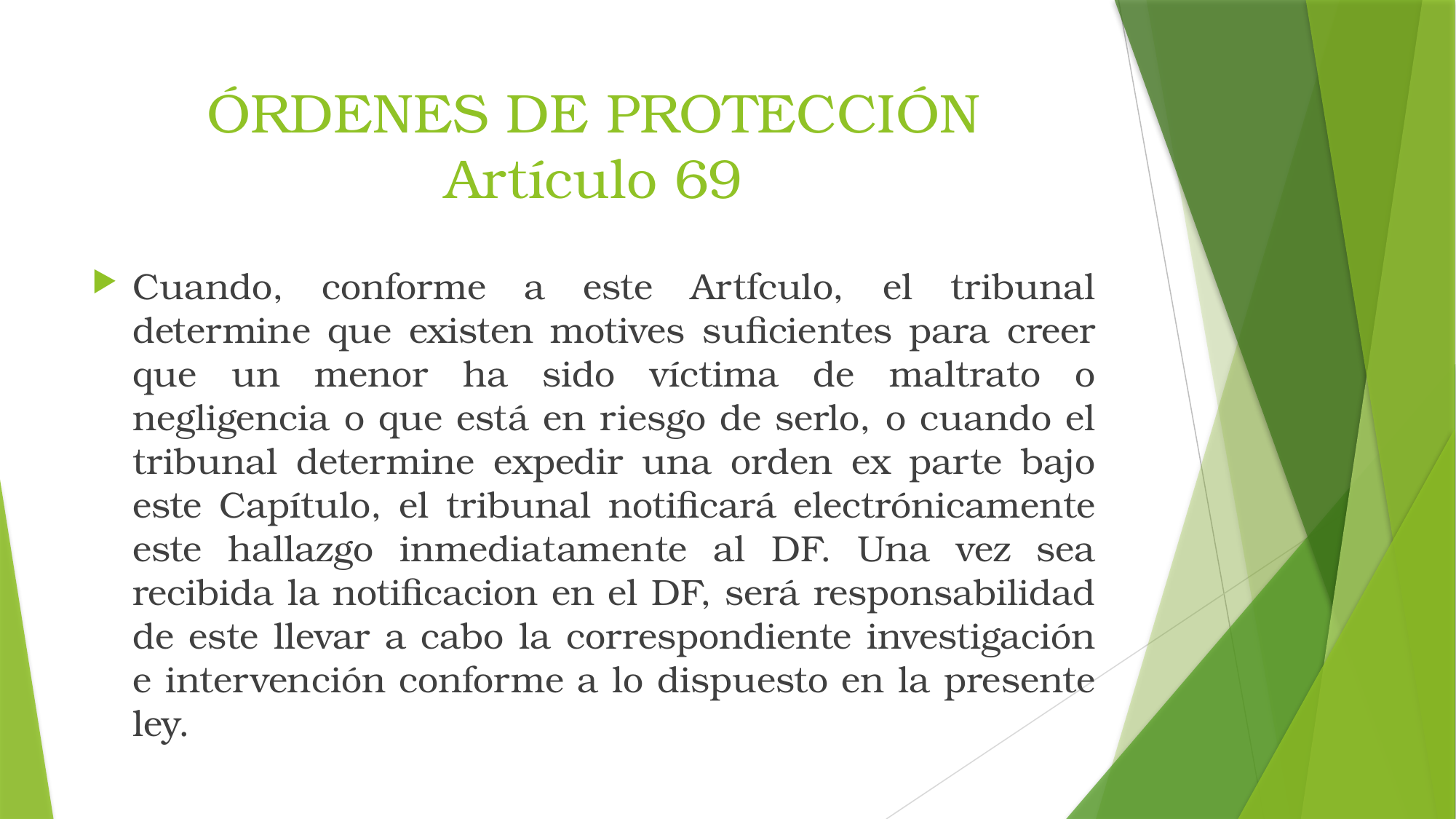

# ÓRDENES DE PROTECCIÓN Artículo 69
Cuando, conforme a este Artfculo, el tribunal determine que existen motives suficientes para creer que un menor ha sido víctima de maltrato o negligencia o que está en riesgo de serlo, o cuando el tribunal determine expedir una orden ex parte bajo este Capítulo, el tribunal notificará electrónicamente este hallazgo inmediatamente al DF. Una vez sea recibida la notificacion en el DF, será responsabilidad de este llevar a cabo la correspondiente investigación e intervención conforme a lo dispuesto en la presente ley.